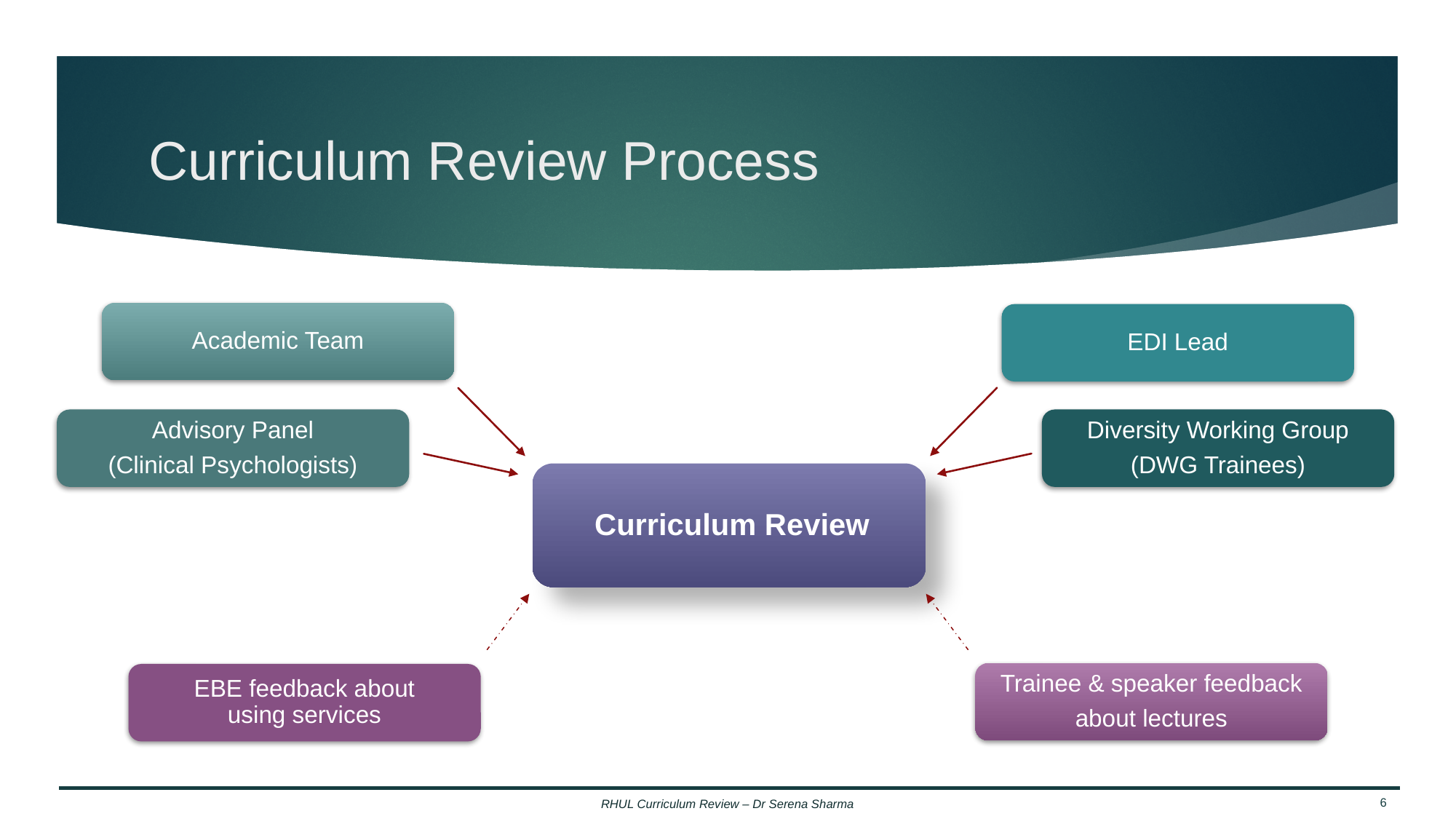

# Curriculum Review Process
Academic Team
EDI Lead
Diversity Working Group
(DWG Trainees)
Curriculum Review
EBE feedback about
using services
Advisory Panel
(Clinical Psychologists)
Trainee & speaker feedback
about lectures
RHUL Curriculum Review – Dr Serena Sharma